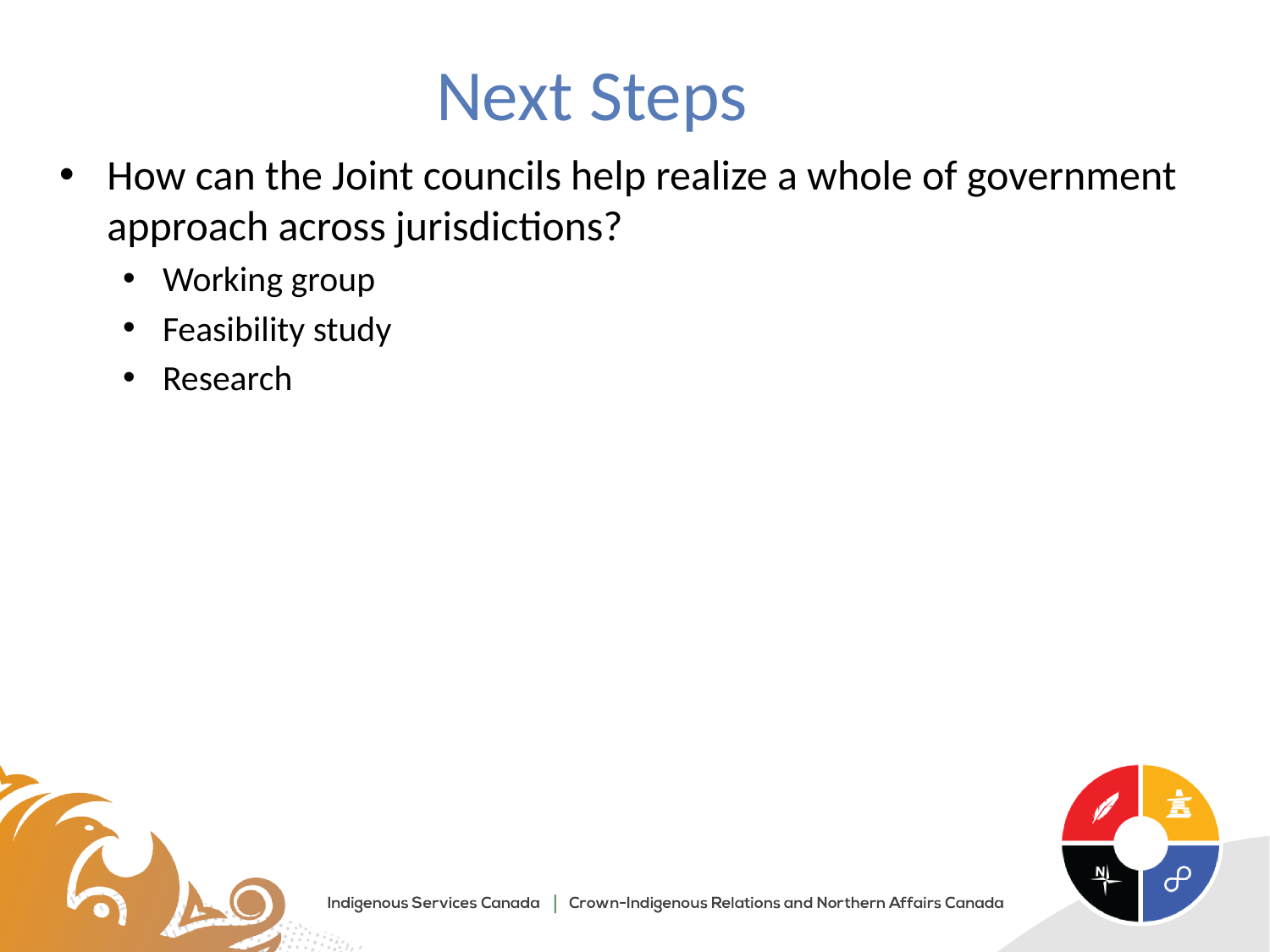

# Next Steps
How can the Joint councils help realize a whole of government approach across jurisdictions?
Working group
Feasibility study
Research